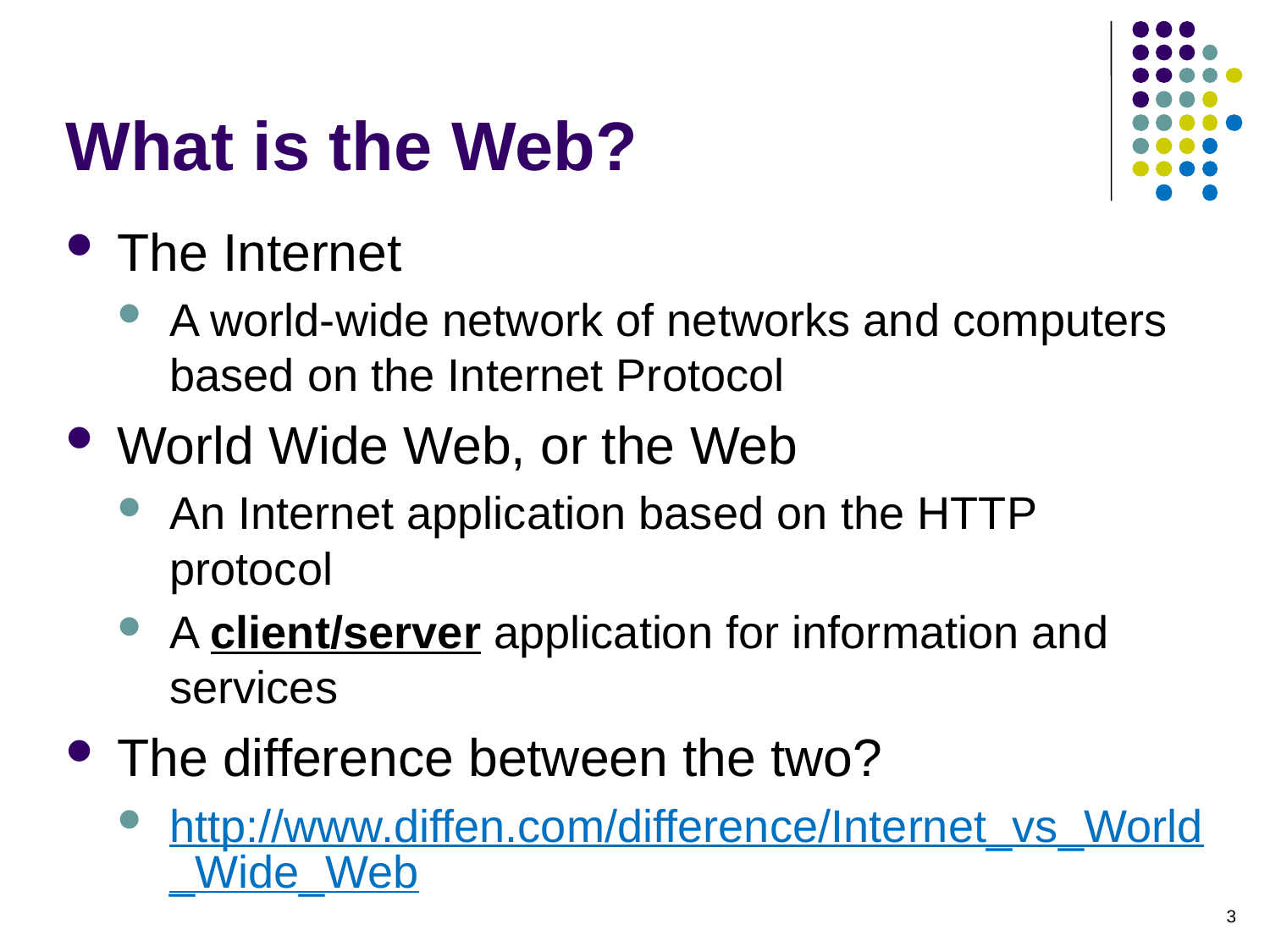

# What is the Web?
The Internet
A world-wide network of networks and computers based on the Internet Protocol
World Wide Web, or the Web
An Internet application based on the HTTP protocol
A client/server application for information and services
The difference between the two?
http://www.diffen.com/difference/Internet_vs_World_Wide_Web
3